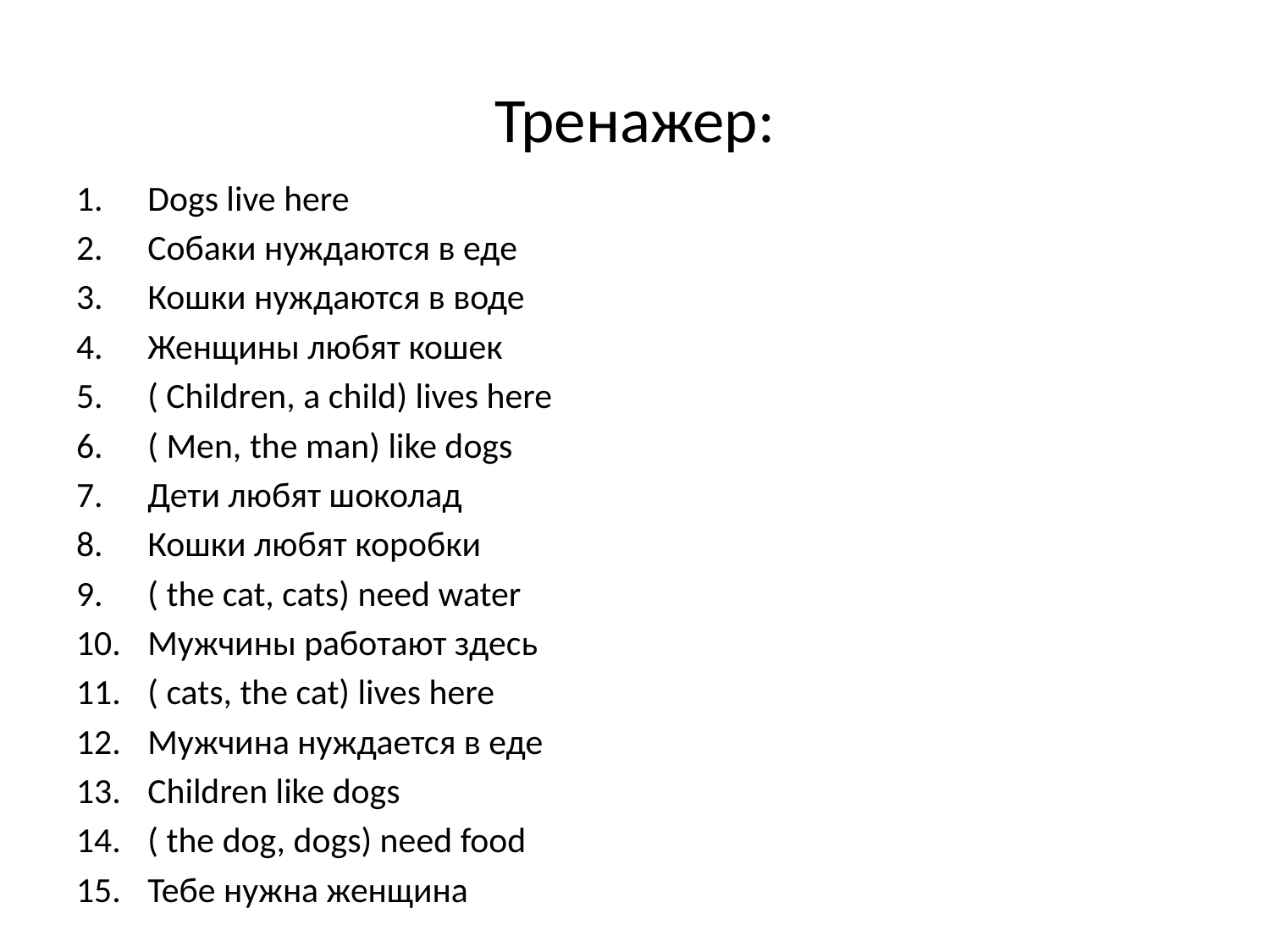

# Тренажер:
Dogs live here
Собаки нуждаются в еде
Кошки нуждаются в воде
Женщины любят кошек
( Children, a child) lives here
( Men, the man) like dogs
Дети любят шоколад
Кошки любят коробки
( the cat, cats) need water
Мужчины работают здесь
( cats, the cat) lives here
Мужчина нуждается в еде
Children like dogs
( the dog, dogs) need food
Тебе нужна женщина